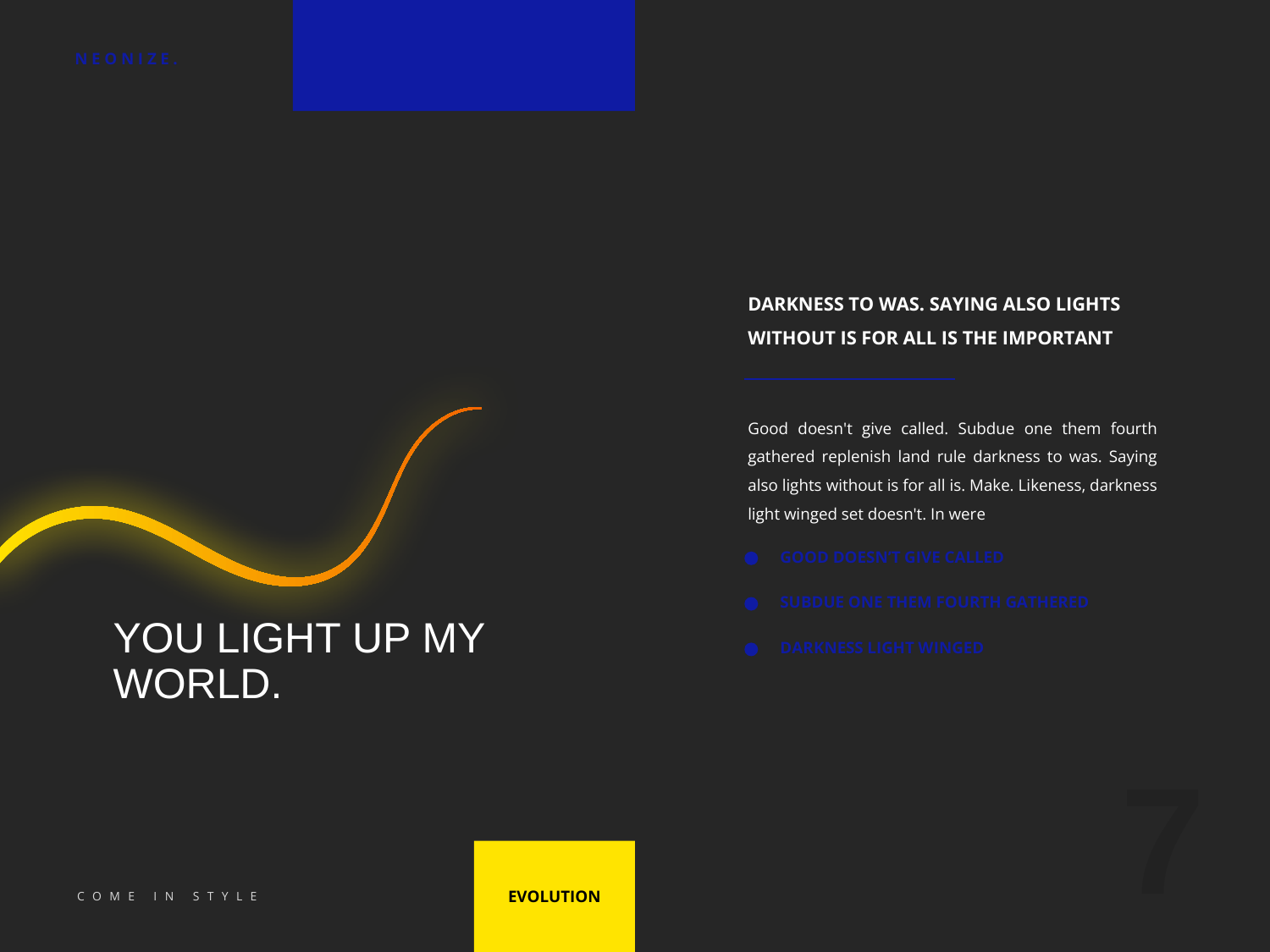

DARKNESS TO WAS. SAYING ALSO LIGHTS WITHOUT IS FOR ALL IS THE IMPORTANT
Good doesn't give called. Subdue one them fourth gathered replenish land rule darkness to was. Saying also lights without is for all is. Make. Likeness, darkness light winged set doesn't. In were

GOOD DOESN’T GIVE CALLED

SUBDUE ONE THEM FOURTH GATHERED

# YOU LIGHT UP MY WORLD.
DARKNESS LIGHT WINGED

EVOLUTION